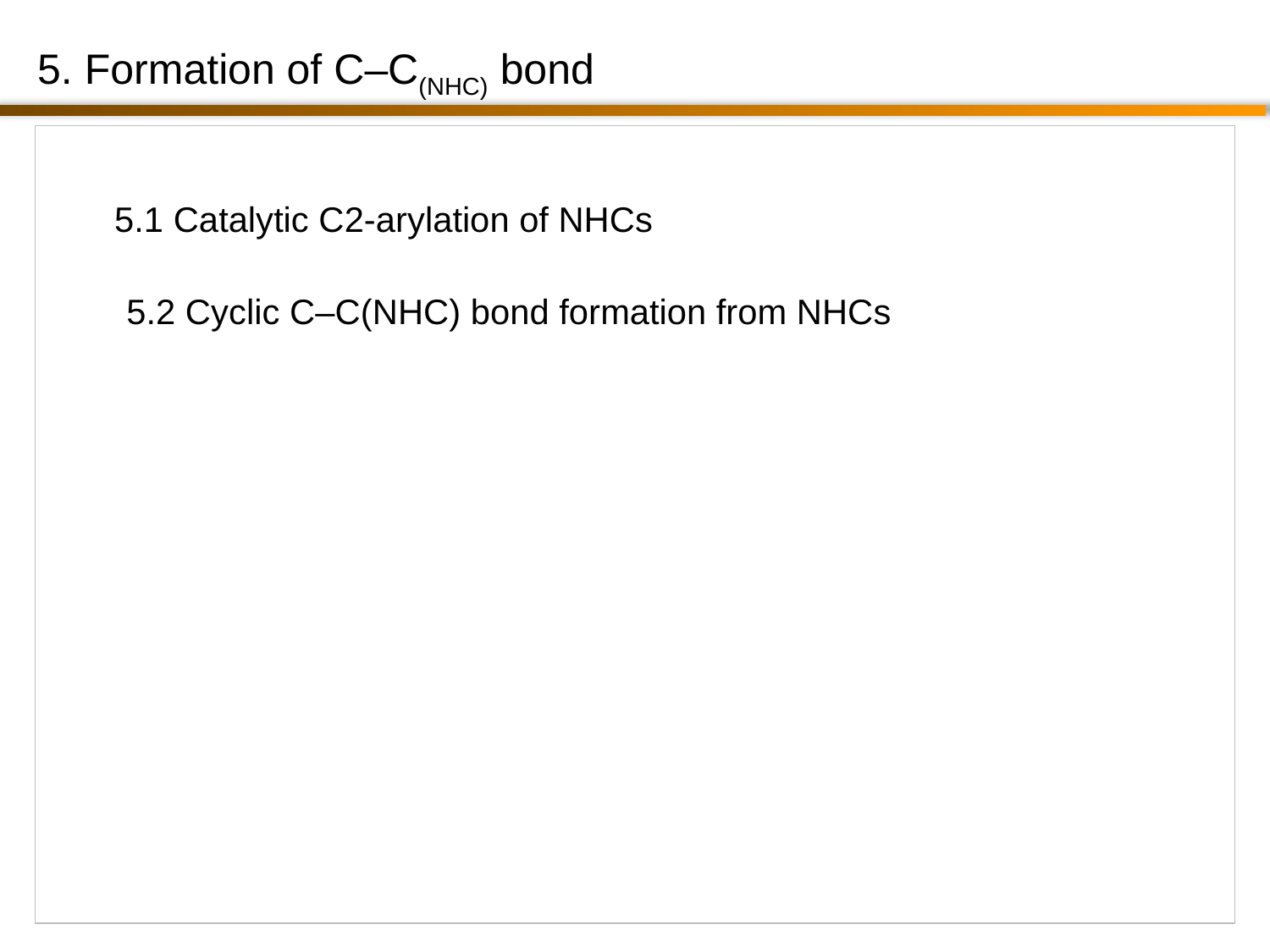

5. Formation of C–C(NHC) bond

5.1 Catalytic C2-arylation of NHCs
5.2 Cyclic C–C(NHC) bond formation from NHCs